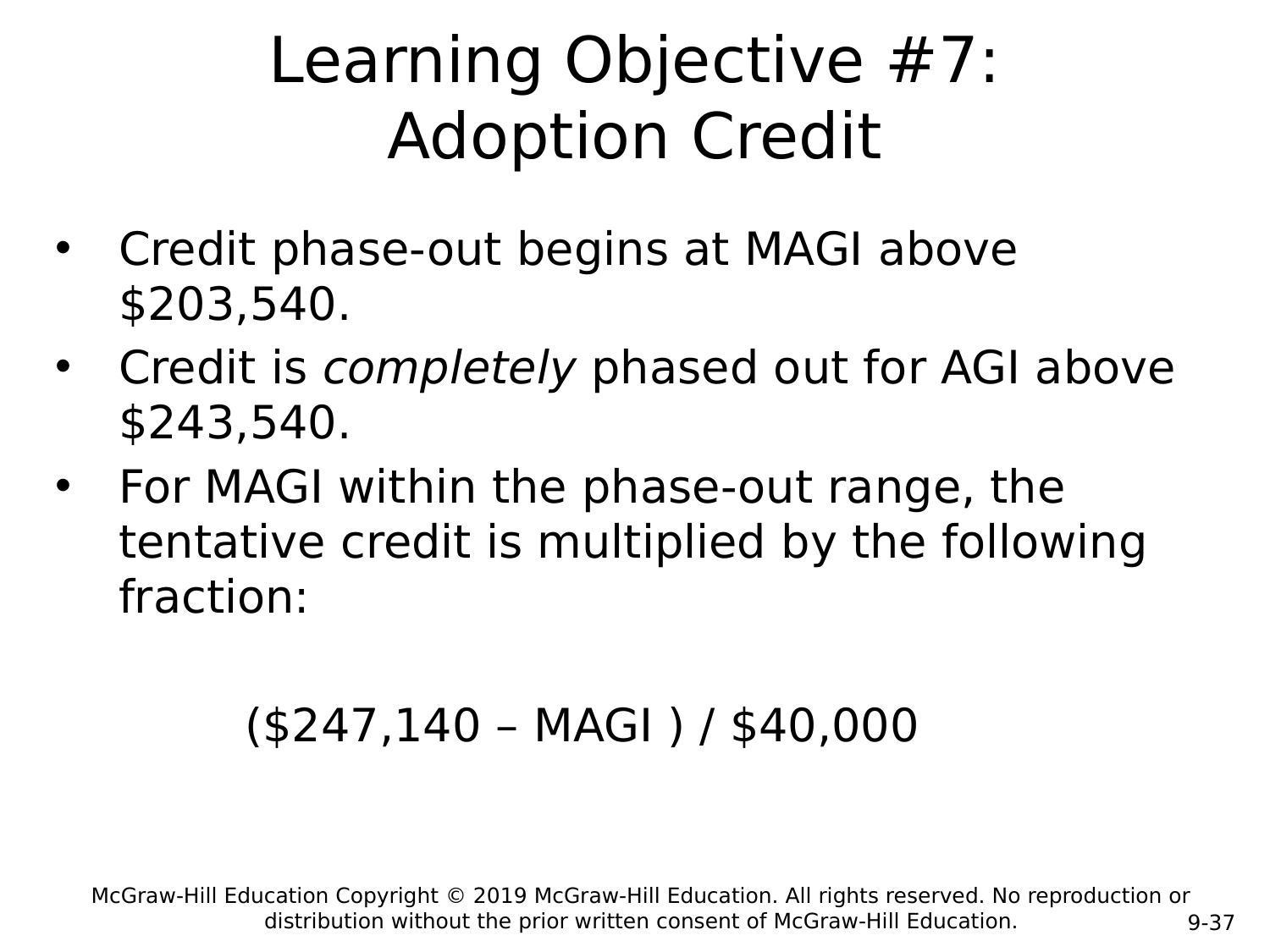

# Learning Objective #7: Adoption Credit
Credit phase-out begins at MAGI above $203,540.
Credit is completely phased out for AGI above $243,540.
For MAGI within the phase-out range, the tentative credit is multiplied by the following fraction:

             ($247,140 – MAGI ) / $40,000
McGraw-Hill Education Copyright © 2019 McGraw-Hill Education. All rights reserved. No reproduction or distribution without the prior written consent of McGraw-Hill Education.
9-37